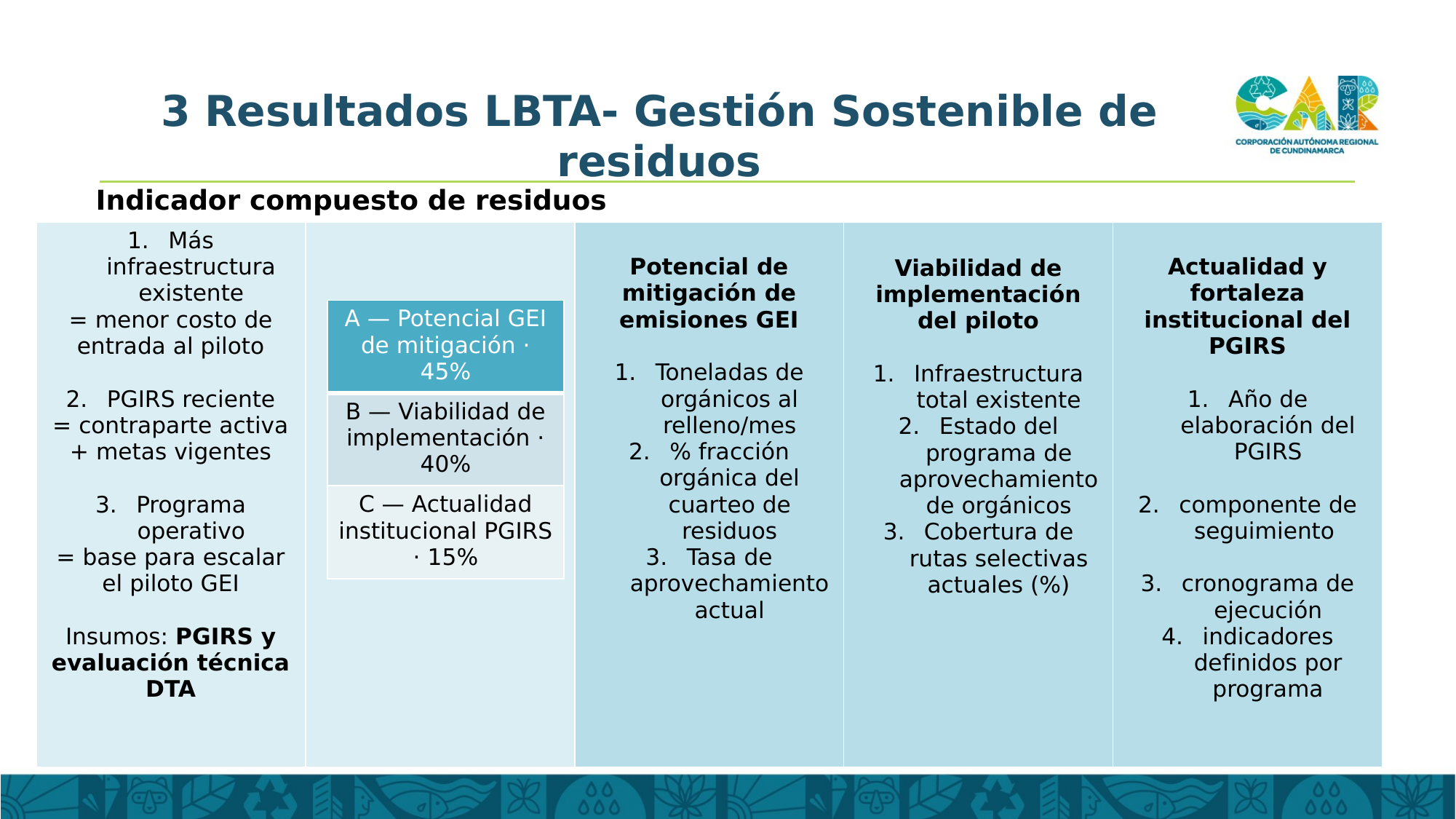

# 3 Resultados LBTA- Gestión Sostenible de residuos
Indicador compuesto de residuos
| Más infraestructura existente = menor costo de entrada al piloto PGIRS reciente = contraparte activa + metas vigentes Programa operativo = base para escalar el piloto GEI Insumos: PGIRS y evaluación técnica DTA |  | Potencial de mitigación de emisiones GEI Toneladas de orgánicos al relleno/mes % fracción orgánica del cuarteo de residuos Tasa de aprovechamiento actual | Viabilidad de implementación del piloto Infraestructura total existente Estado del programa de aprovechamiento de orgánicos Cobertura de rutas selectivas actuales (%) | Actualidad y fortaleza institucional del PGIRS Año de elaboración del PGIRS componente de seguimiento cronograma de ejecución indicadores definidos por programa |
| --- | --- | --- | --- | --- |
| A — Potencial GEI de mitigación · 45% |
| --- |
| B — Viabilidad de implementación · 40% |
| C — Actualidad institucional PGIRS · 15% |